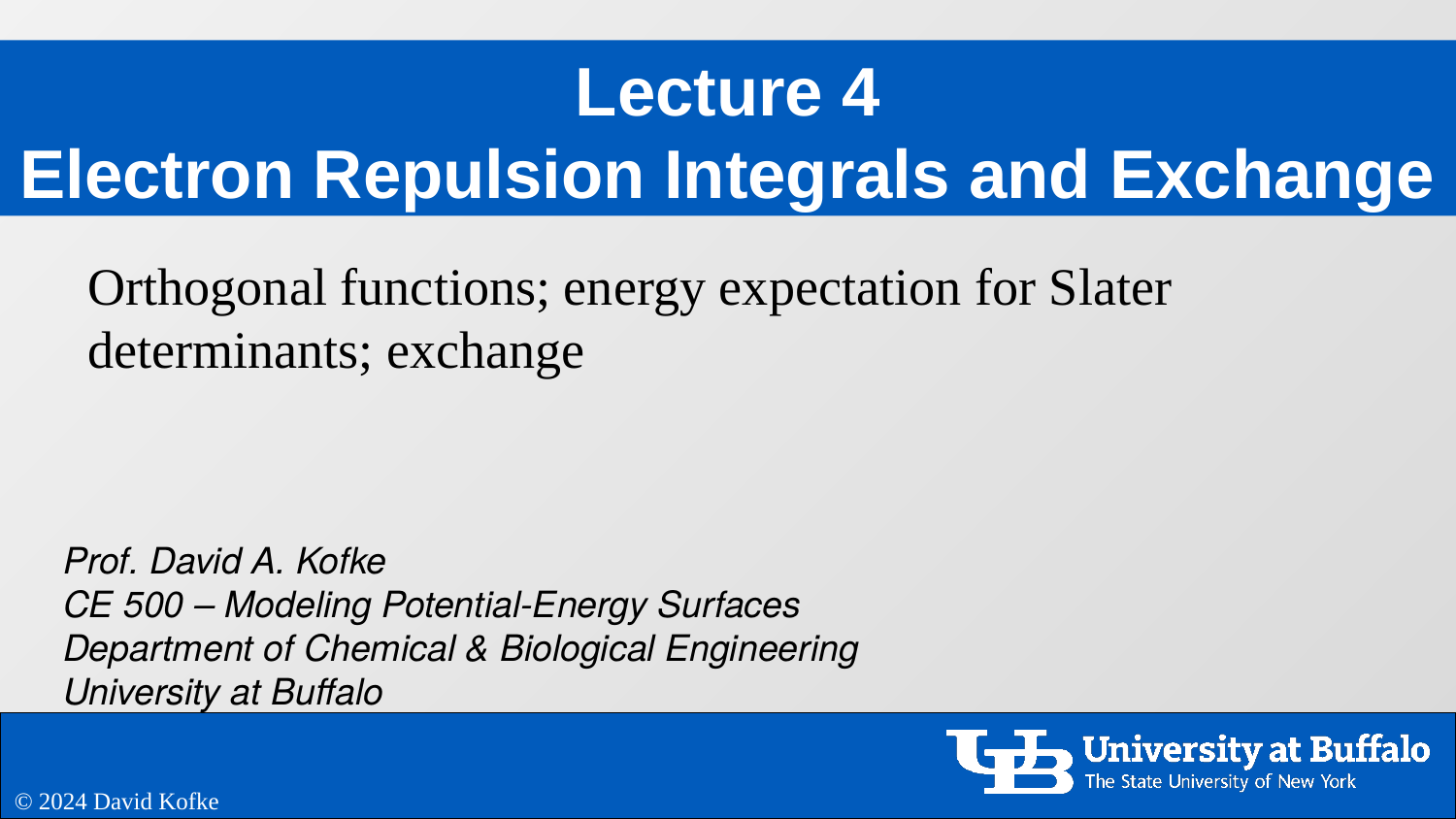

# Lecture 4 Electron Repulsion Integrals and Exchange
Orthogonal functions; energy expectation for Slater determinants; exchange
© 2024 David Kofke